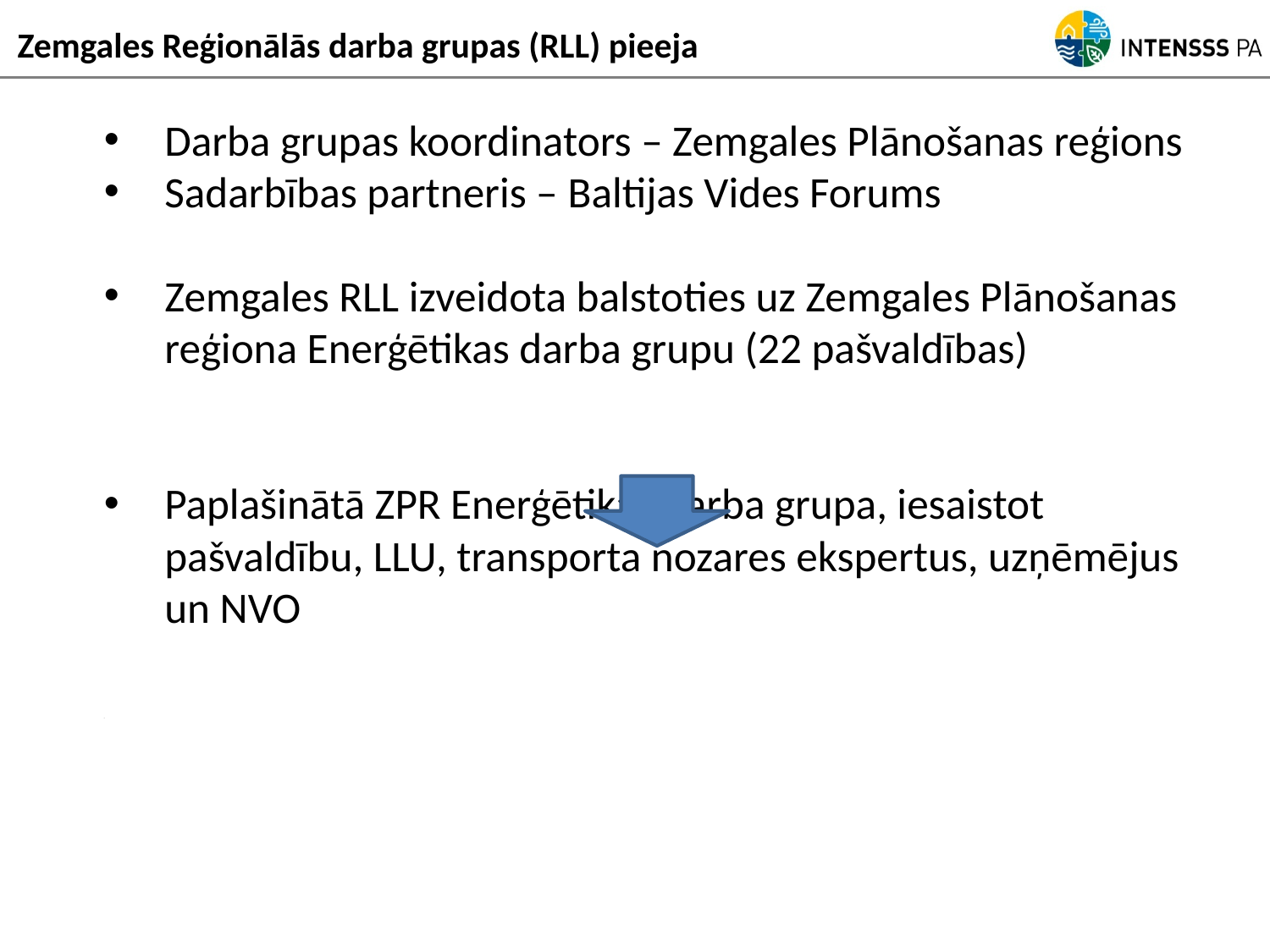

Zemgales Reģionālās darba grupas (RLL) pieeja
Darba grupas koordinators – Zemgales Plānošanas reģions
Sadarbības partneris – Baltijas Vides Forums

Zemgales RLL izveidota balstoties uz Zemgales Plānošanas reģiona Enerģētikas darba grupu (22 pašvaldības)

Paplašinātā ZPR Enerģētikas darba grupa, iesaistot pašvaldību, LLU, transporta nozares ekspertus, uzņēmējus un NVO